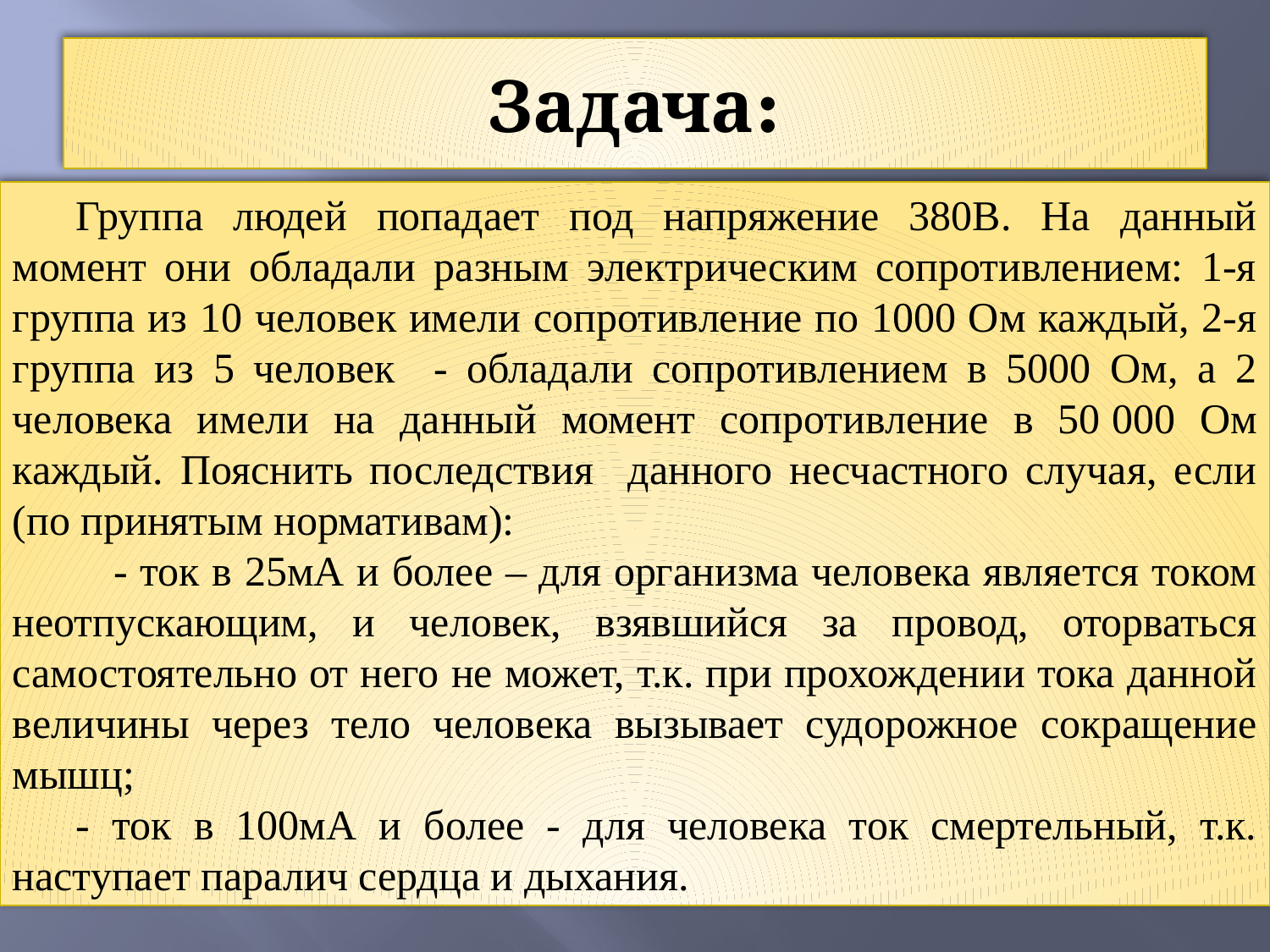

# Задача:
Группа людей попадает под напряжение 380В. На данный момент они обладали разным электрическим сопротивлением: 1-я группа из 10 человек имели сопротивление по 1000 Ом каждый, 2-я группа из 5 человек  - обладали сопротивлением в 5000 Ом, а 2 человека имели на данный момент сопротивление в 50 000 Ом каждый. Пояснить последствия  данного несчастного случая, если (по принятым нормативам):
   - ток в 25мА и более – для организма человека является током неотпускающим, и человек, взявшийся за провод, оторваться самостоятельно от него не может, т.к. при прохождении тока данной величины через тело человека вызывает судорожное сокращение мышц;
- ток в 100мА и более - для человека ток смертельный, т.к. наступает паралич сердца и дыхания.